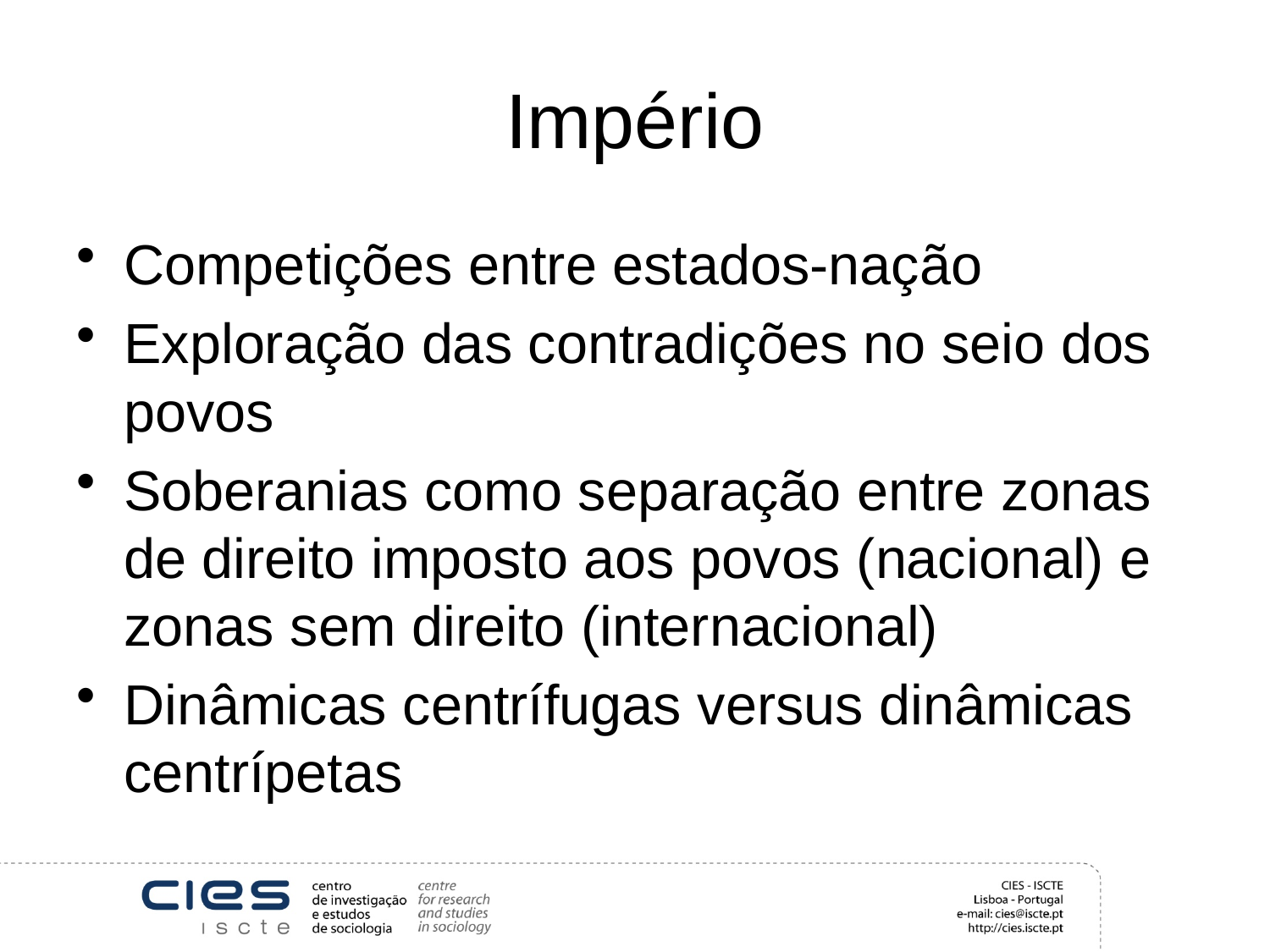

# Império
Competições entre estados-nação
Exploração das contradições no seio dos povos
Soberanias como separação entre zonas de direito imposto aos povos (nacional) e zonas sem direito (internacional)
Dinâmicas centrífugas versus dinâmicas centrípetas